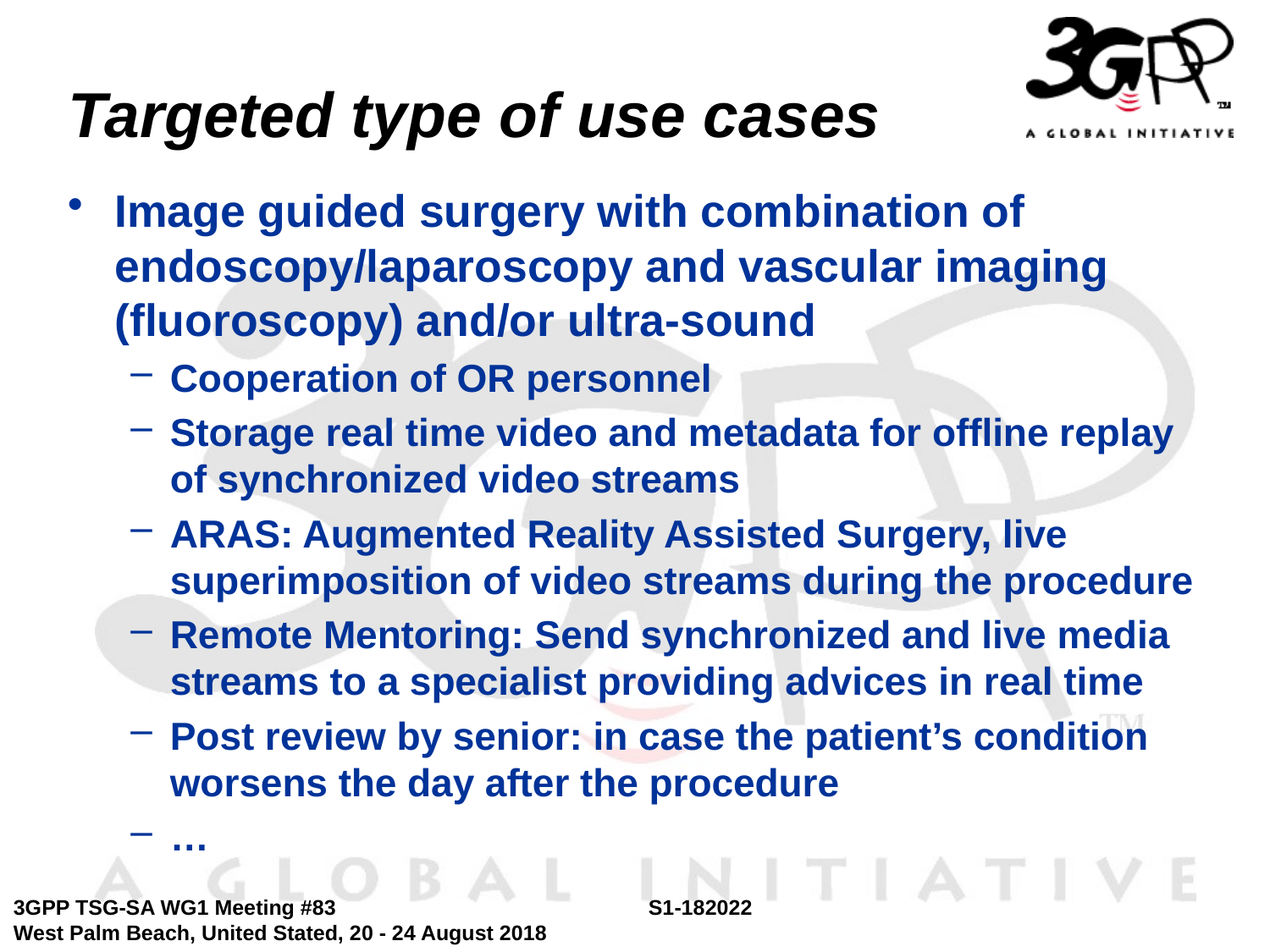

# Targeted type of use cases
Image guided surgery with combination of endoscopy/laparoscopy and vascular imaging (fluoroscopy) and/or ultra-sound
Cooperation of OR personnel
Storage real time video and metadata for offline replay of synchronized video streams
ARAS: Augmented Reality Assisted Surgery, live superimposition of video streams during the procedure
Remote Mentoring: Send synchronized and live media streams to a specialist providing advices in real time
Post review by senior: in case the patient’s condition worsens the day after the procedure
…